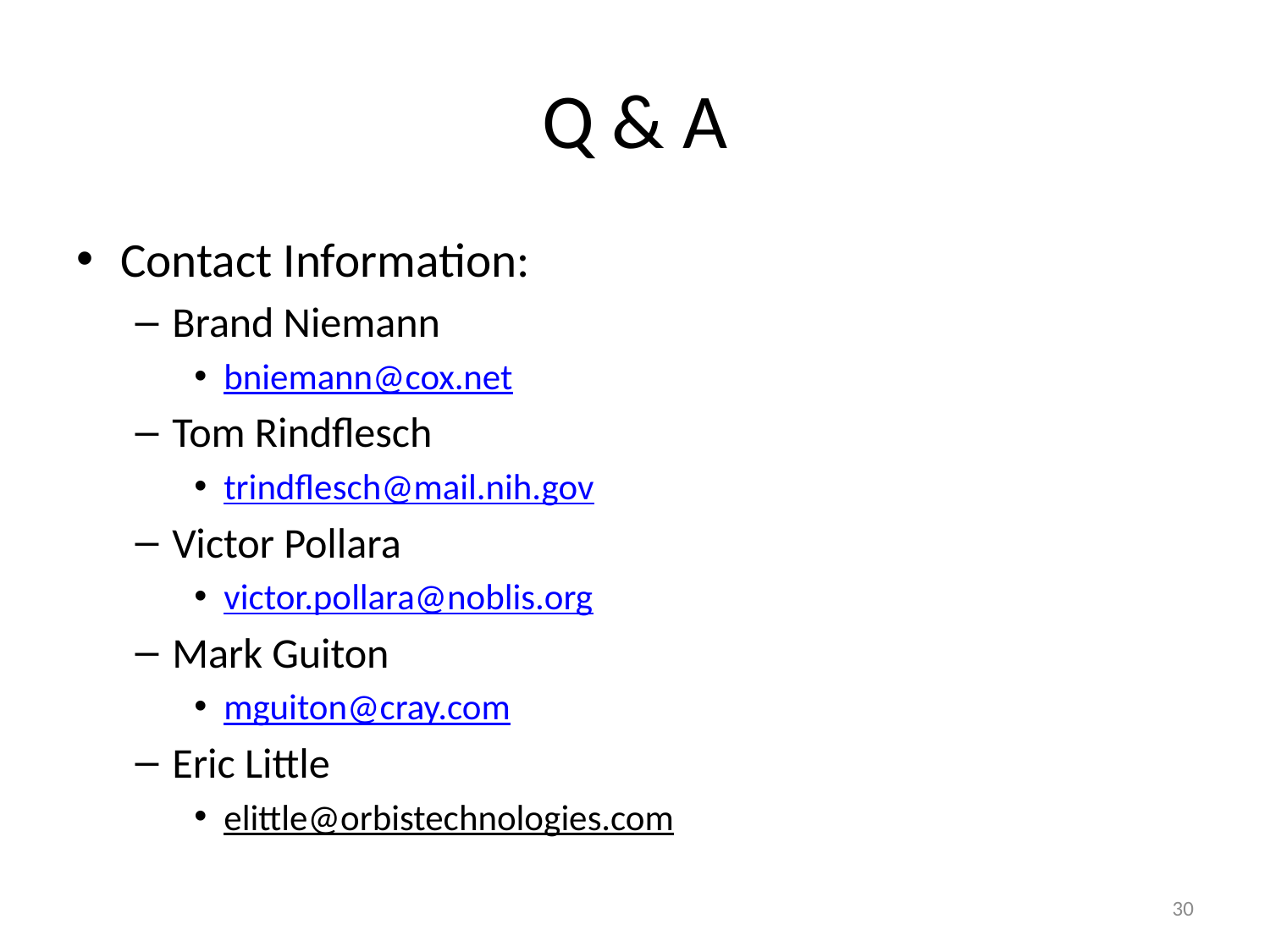

# Q & A
Contact Information:
Brand Niemann
bniemann@cox.net
Tom Rindflesch
trindflesch@mail.nih.gov
Victor Pollara
victor.pollara@noblis.org
Mark Guiton
mguiton@cray.com
Eric Little
elittle@orbistechnologies.com
30